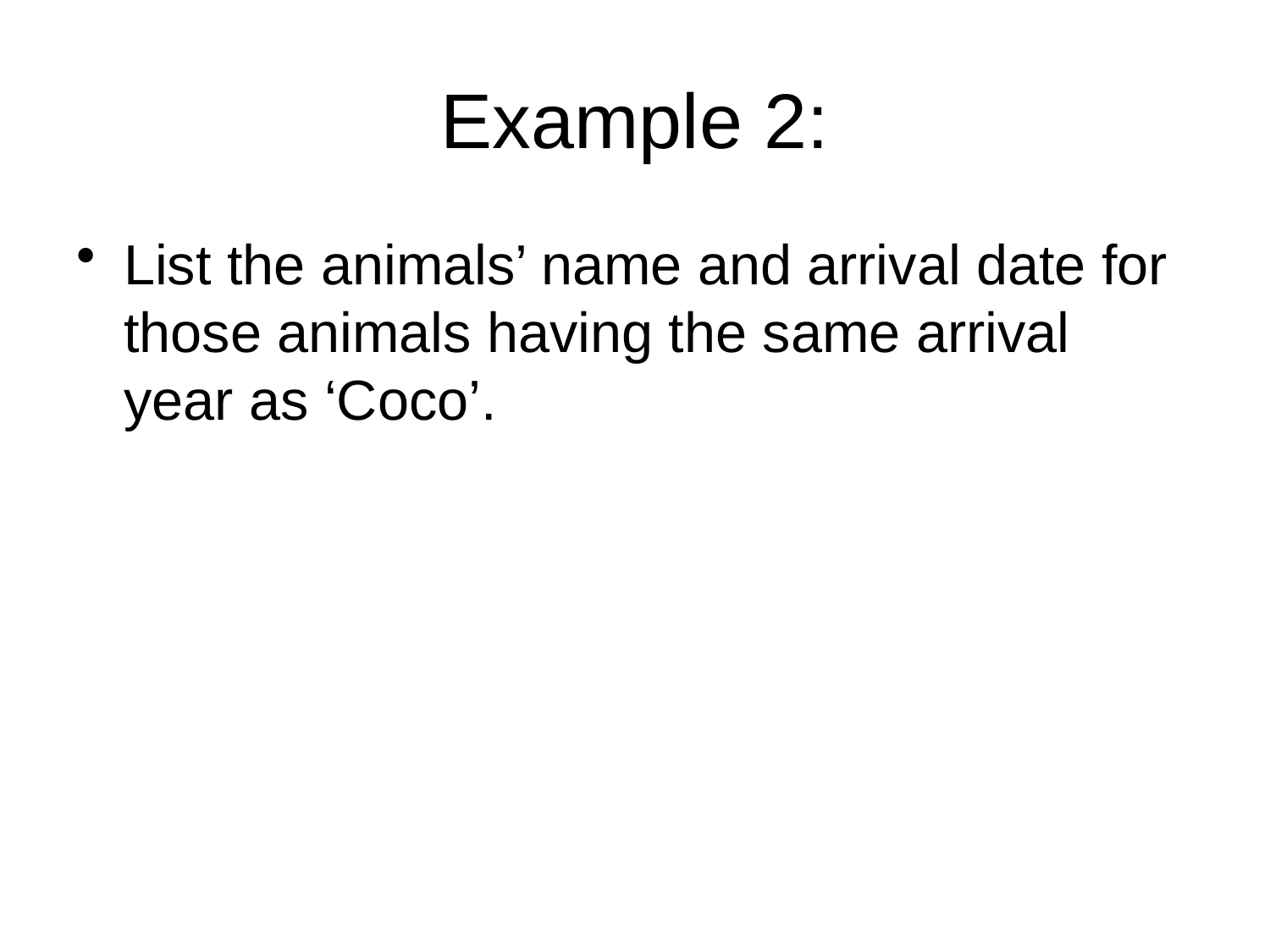

# Example 2:
List the animals’ name and arrival date for those animals having the same arrival year as ‘Coco’.